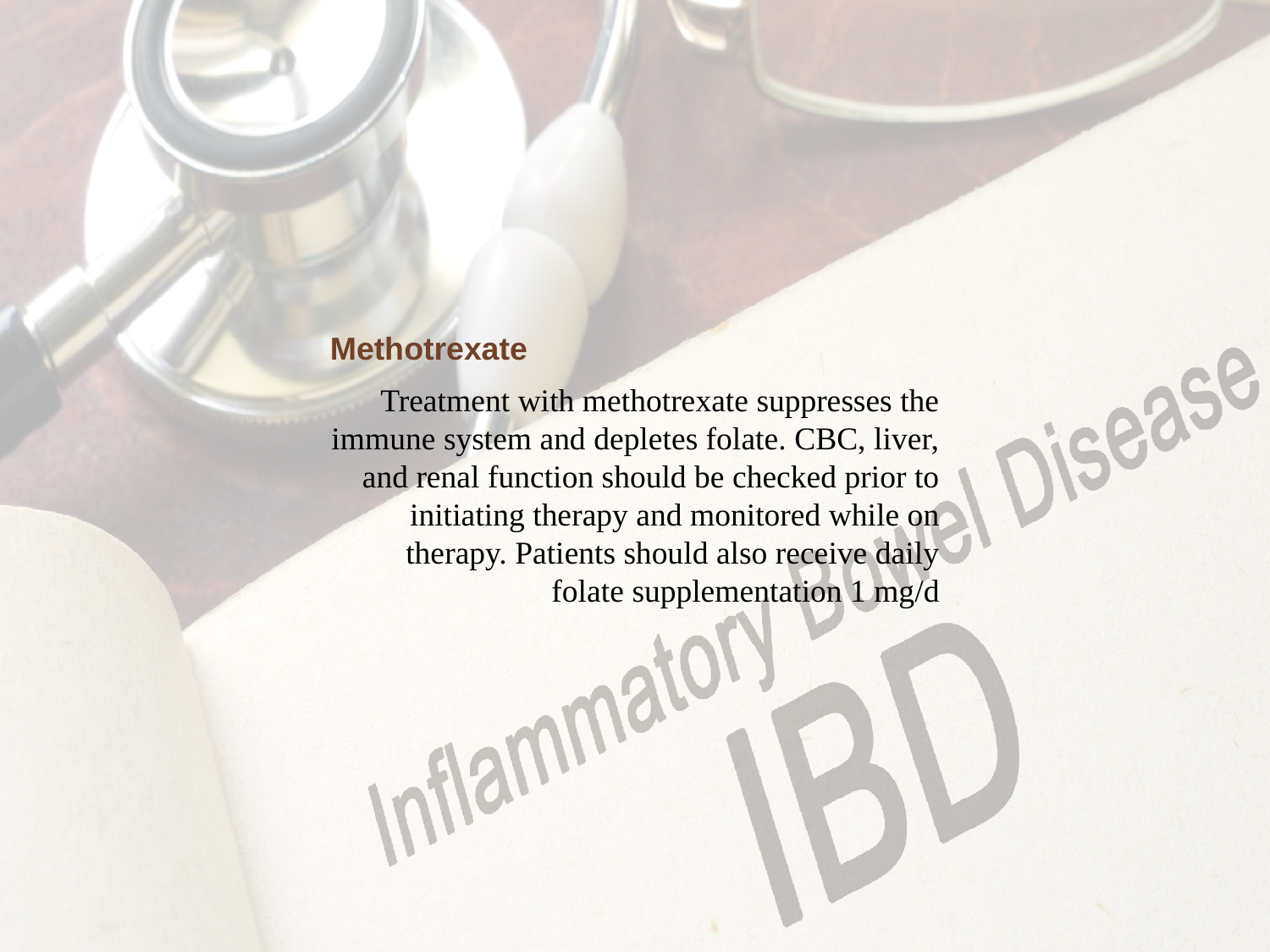

Methotrexate
Treatment with methotrexate suppresses the immune system and depletes folate. CBC, liver, and renal function should be checked prior to initiating therapy and monitored while on therapy. Patients should also receive daily folate supplementation 1 mg/d